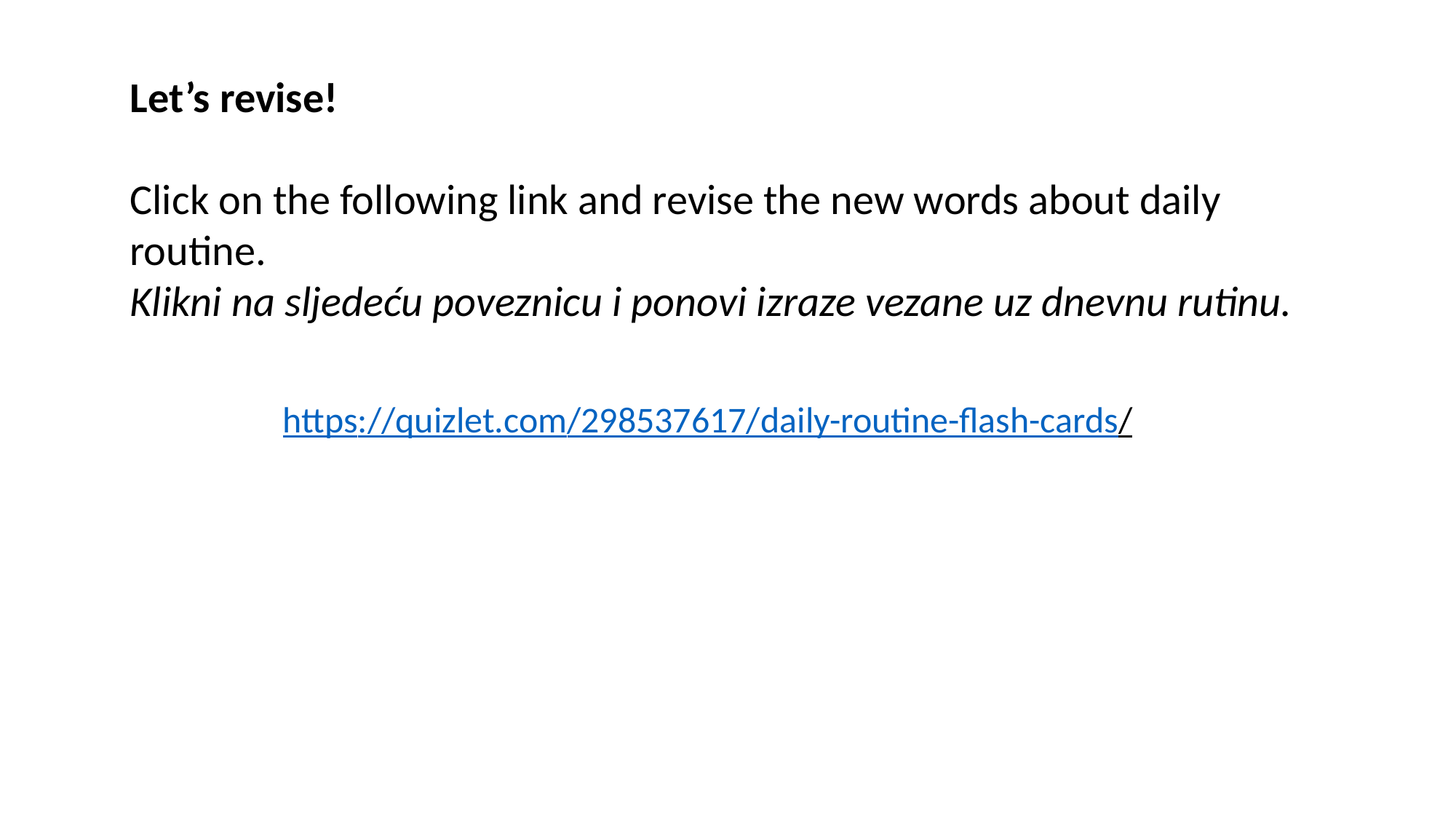

Let’s revise!

Click on the following link and revise the new words about daily routine.
Klikni na sljedeću poveznicu i ponovi izraze vezane uz dnevnu rutinu.
https://quizlet.com/298537617/daily-routine-flash-cards/